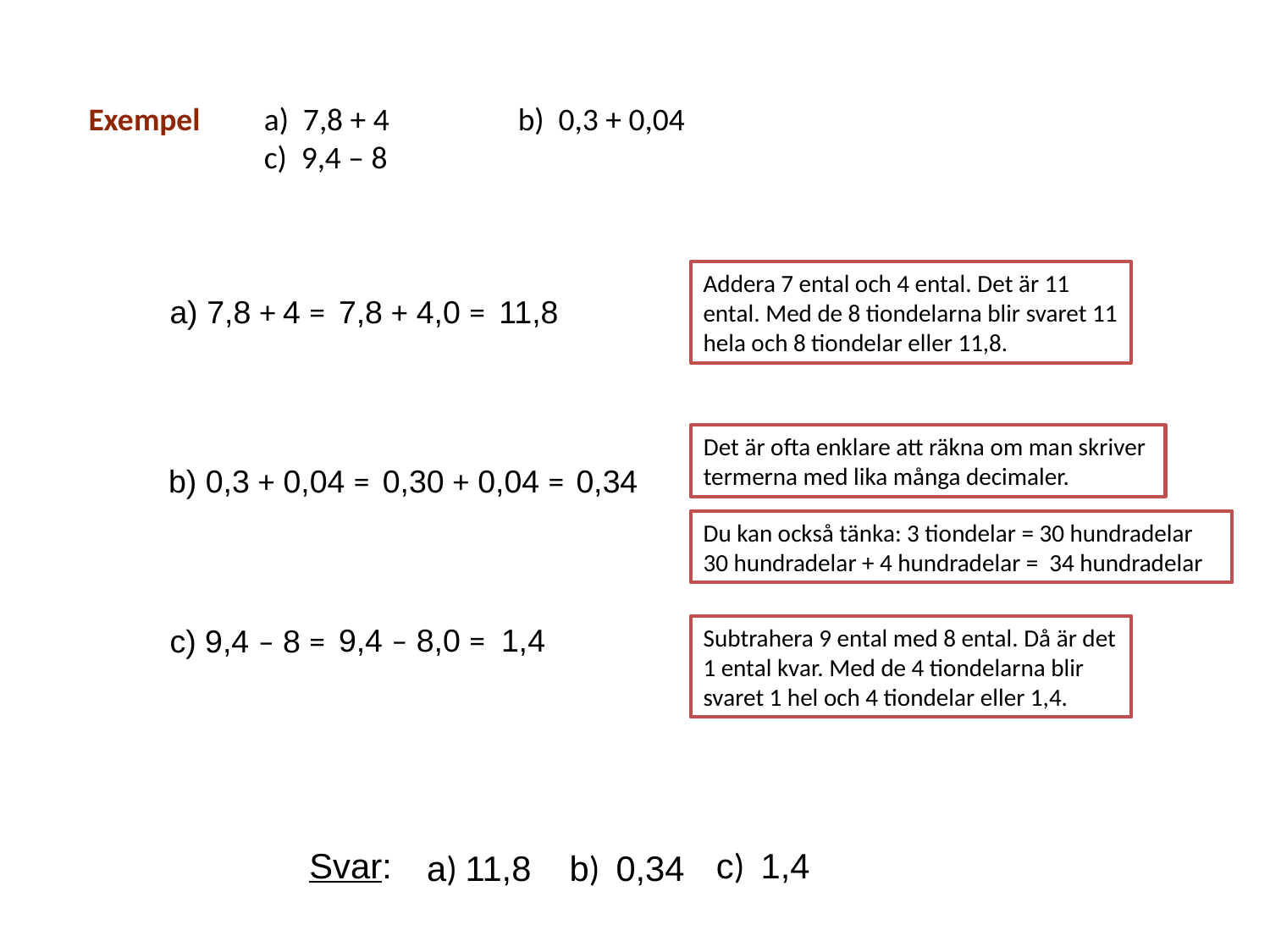

Exempel
a)  7,8 + 4		b)  0,3 + 0,04 			c)  9,4 – 8
Addera 7 ental och 4 ental. Det är 11 ental. Med de 8 tiondelarna blir svaret 11 hela och 8 tiondelar eller 11,8.
a) 7,8 + 4 =
7,8 + 4,0 =
11,8
Det är ofta enklare att räkna om man skriver termerna med lika många decimaler.
b) 0,3 + 0,04 =
 0,34
0,30 + 0,04 =
Du kan också tänka: 3 tiondelar = 30 hundradelar
30 hundradelar + 4 hundradelar =  34 hundradelar
9,4 – 8,0 =
 1,4
c) 9,4 – 8 =
Subtrahera 9 ental med 8 ental. Då är det 1 ental kvar. Med de 4 tiondelarna blir svaret 1 hel och 4 tiondelar eller 1,4.
Svar:
c)  1,4

a) 11,8

b)  0,34